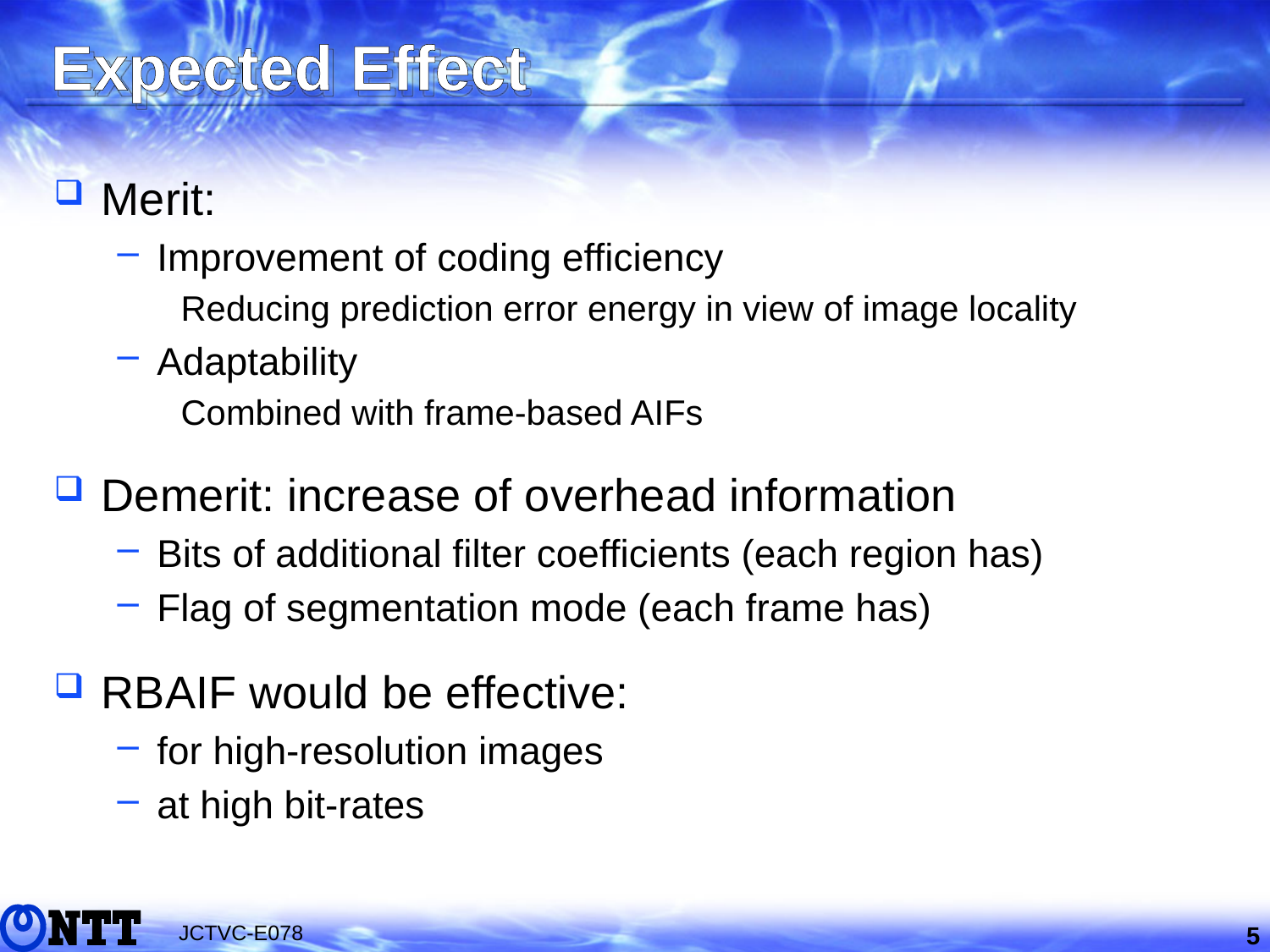

# Expected Effect
Merit:
Improvement of coding efficiency
Reducing prediction error energy in view of image locality
Adaptability
Combined with frame-based AIFs

Demerit: increase of overhead information
Bits of additional filter coefficients (each region has)
Flag of segmentation mode (each frame has)

RBAIF would be effective:
for high-resolution images
at high bit-rates